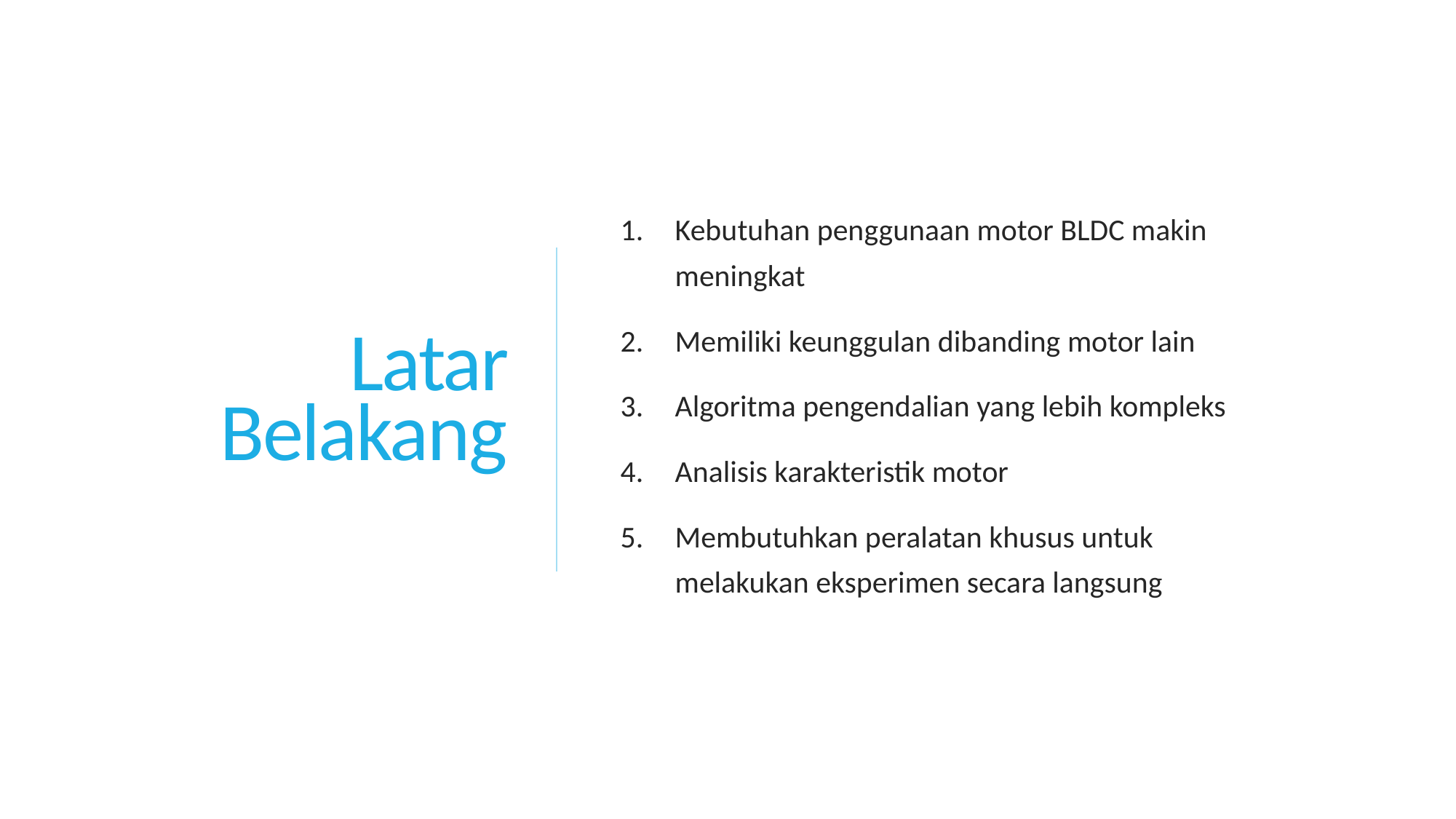

# Latar Belakang

Kebutuhan penggunaan motor BLDC makin meningkat
Memiliki keunggulan dibanding motor lain
Algoritma pengendalian yang lebih kompleks
Analisis karakteristik motor
Membutuhkan peralatan khusus untuk melakukan eksperimen secara langsung